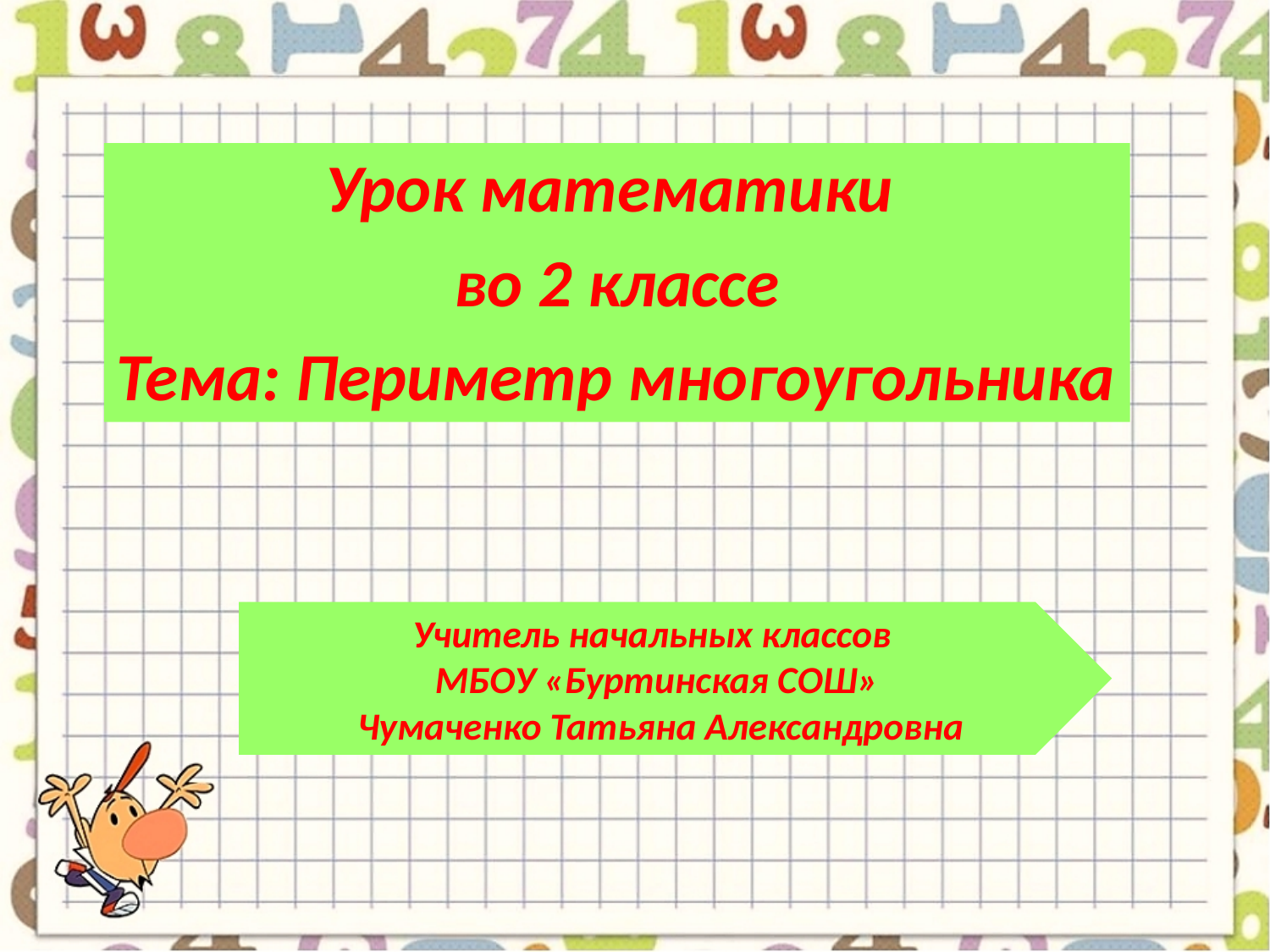

Урок математики
во 2 классе
Тема: Периметр многоугольника
Учитель начальных классов
МБОУ «Буртинская СОШ»
 Чумаченко Татьяна Александровна